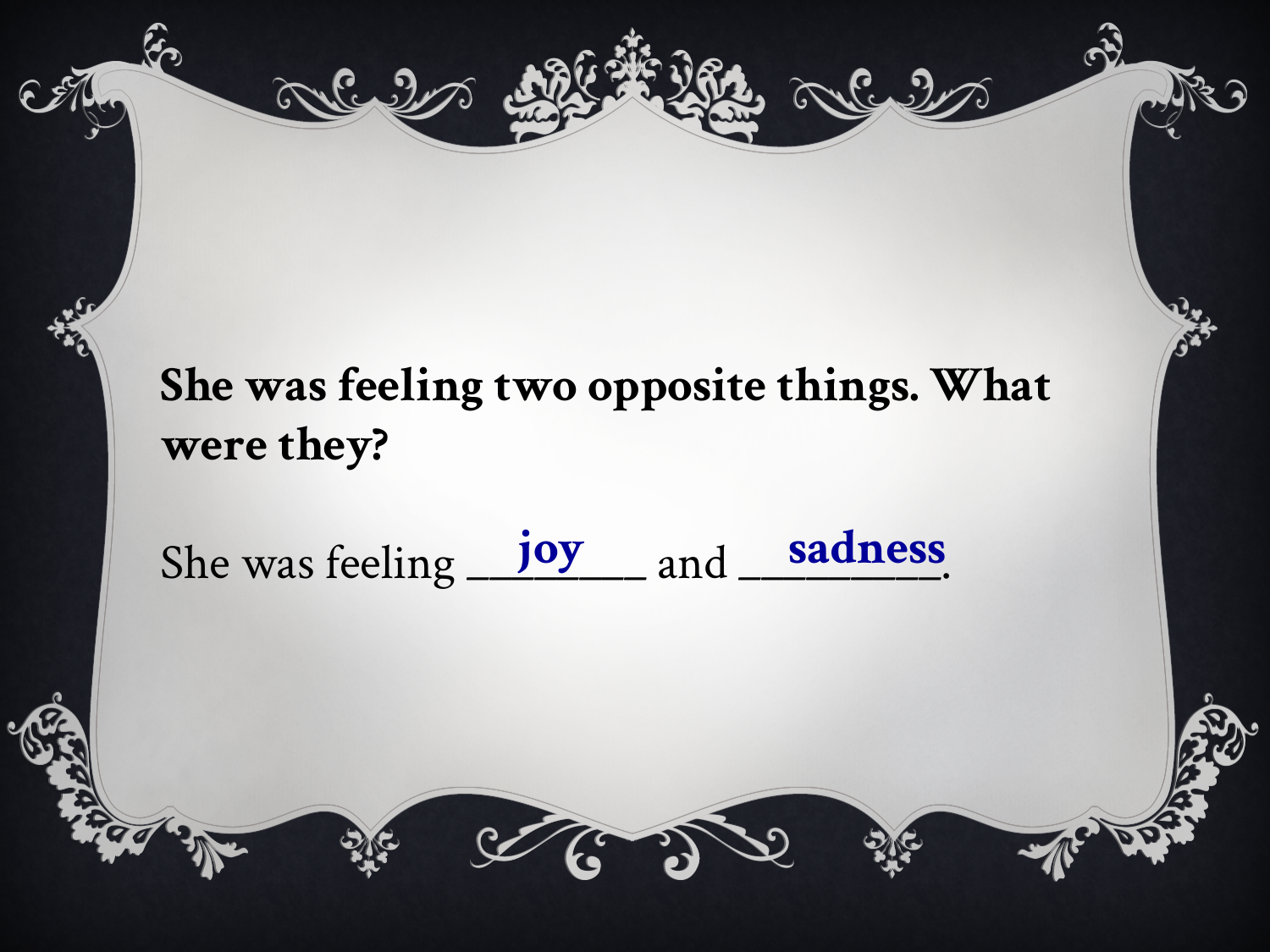

She was feeling two opposite things. What were they?

She was feeling ________ and _________.
joy
sadness